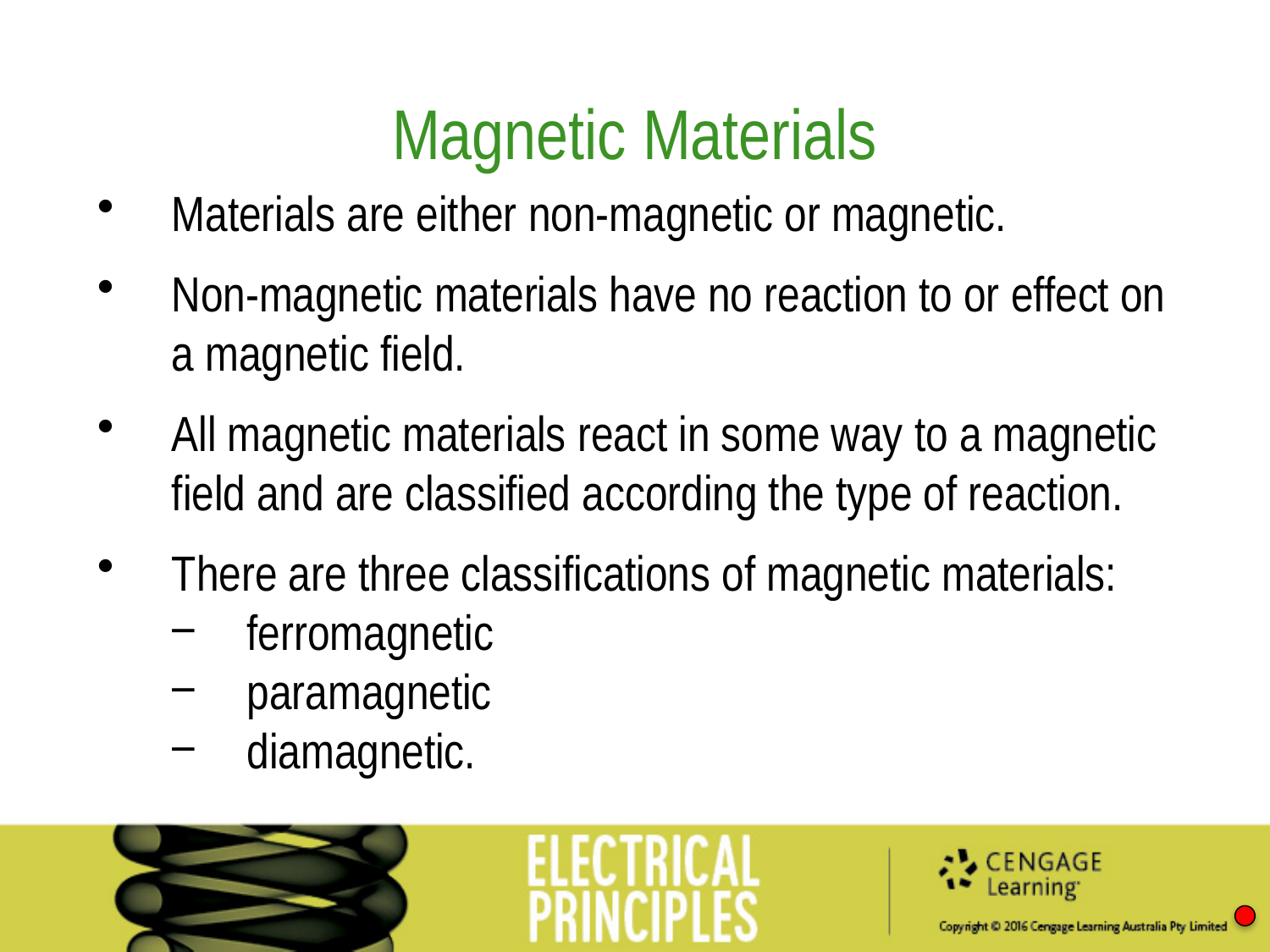

Magnetic Materials
Materials are either non-magnetic or magnetic.
Non-magnetic materials have no reaction to or effect on a magnetic field.
All magnetic materials react in some way to a magnetic field and are classified according the type of reaction.
There are three classifications of magnetic materials:
ferromagnetic
paramagnetic
diamagnetic.